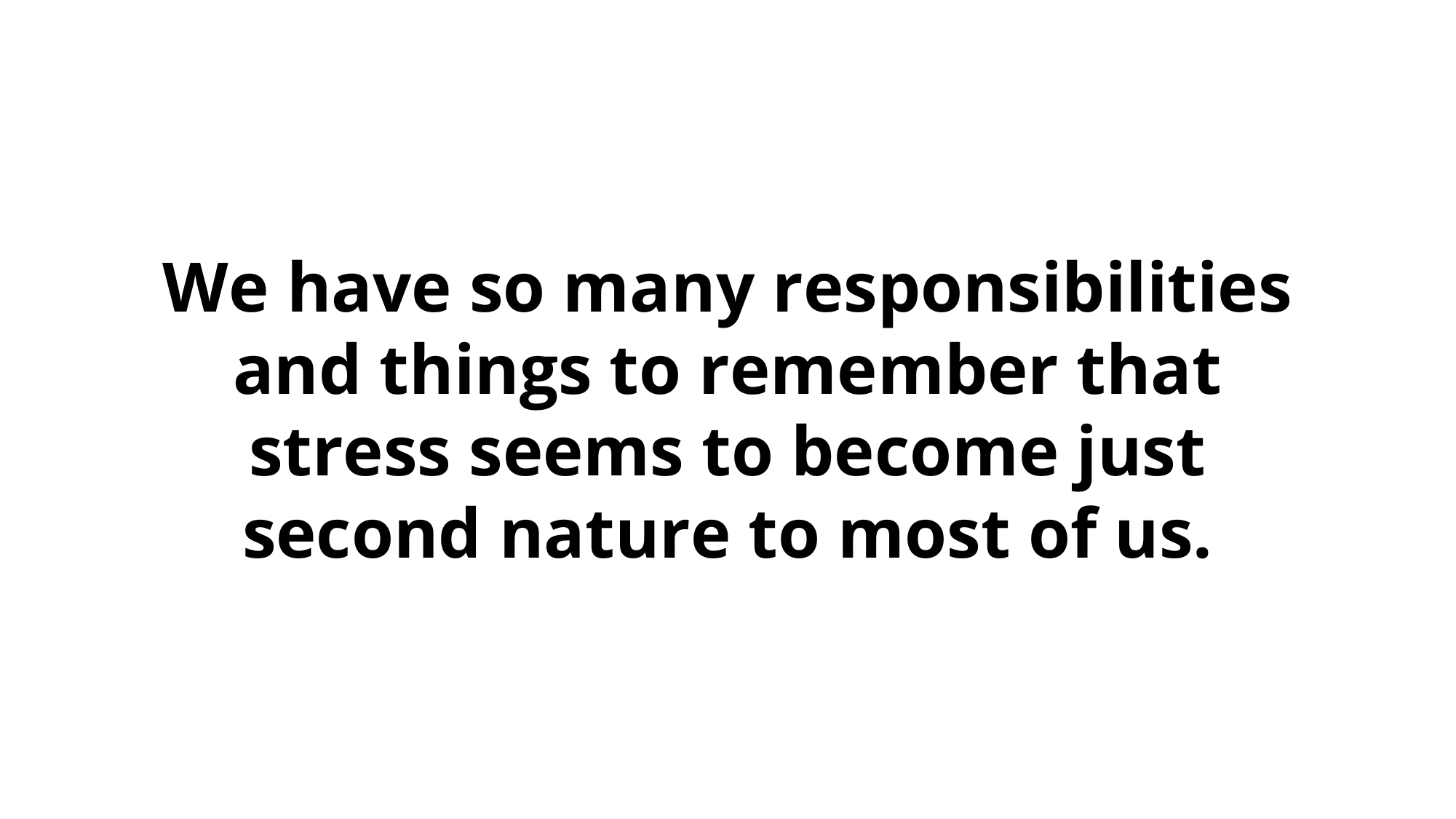

We have so many responsibilities and things to remember that stress seems to become just second nature to most of us.